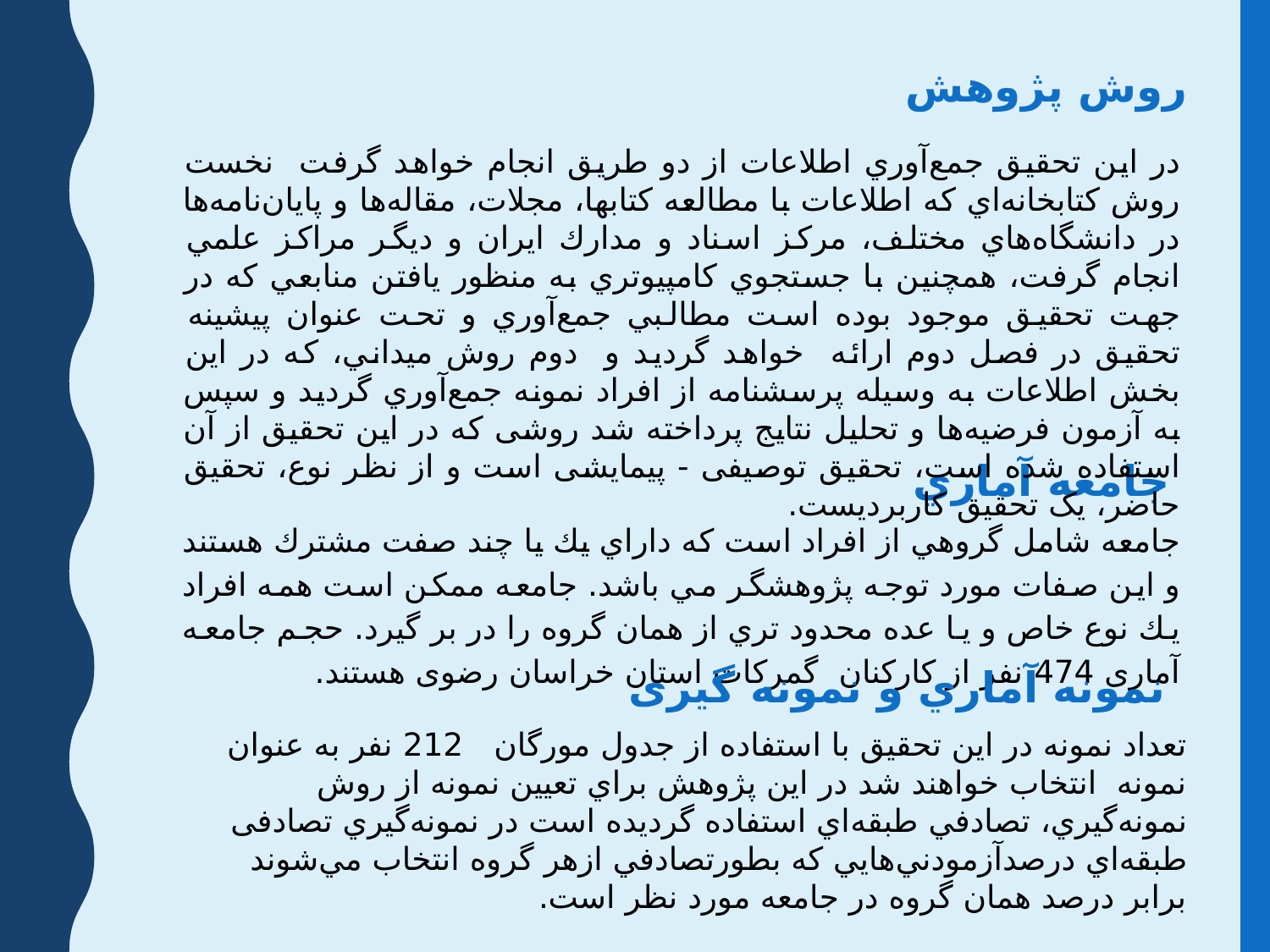

روش پژوهش

در اين تحقيق جمع‌آوري اطلاعات از دو طريق انجام خواهد گرفت  نخست روش كتابخانه‌اي كه اطلاعات با مطالعه كتابها، مجلات، مقاله‌ها و پايان‌نامه‌ها در دانشگاه‌هاي مختلف، مركز اسناد و مدارك ايران و ديگر مراكز علمي انجام گرفت، همچنين با جستجوي كامپيوتري به منظور يافتن منابعي كه در جهت تحقيق موجود بوده است مطالبي جمع‌آوري و تحت عنوان پيشينه تحقيق در فصل دوم ارائه  خواهد گرديد و  دوم روش ميداني، كه در اين بخش اطلاعات به وسيله پرسشنامه از افراد نمونه جمع‌آوري گرديد و سپس به آزمون فرضيه‌ها و تحليل نتايج پرداخته شد روشی که در این تحقیق از آن استفاده شده است، تحقیق توصیفی - پیمایشی است و از نظر نوع، تحقیق حاضر، یک تحقیق کاربردیست.
جامعه آماري
جامعه شامل گروهي از افراد است كه داراي يك يا چند صفت مشترك هستند و اين صفات مورد توجه پژوهشگر مي باشد. جامعه ممكن است همه افراد يك نوع خاص و يا عده محدود تري از همان گروه را در بر گيرد. حجم جامعه آماری 474 نفر از کارکنان  گمرکات استان خراسان رضوی هستند.
نمونه آماري و نمونه گیری
تعداد نمونه در اين تحقيق با استفاده از جدول مورگان   212 نفر به عنوان نمونه  انتخاب خواهند شد در اين پژوهش براي تعيين نمونه از روش نمونه‌گيري، تصادفي طبقه‌اي استفاده گرديده است در نمونه‌گيري تصادفی طبقه‌اي درصدآزمودني‌هايي كه بطورتصادفي ازهر گروه انتخاب مي‌شوند برابر درصد همان گروه در جامعه مورد نظر است.